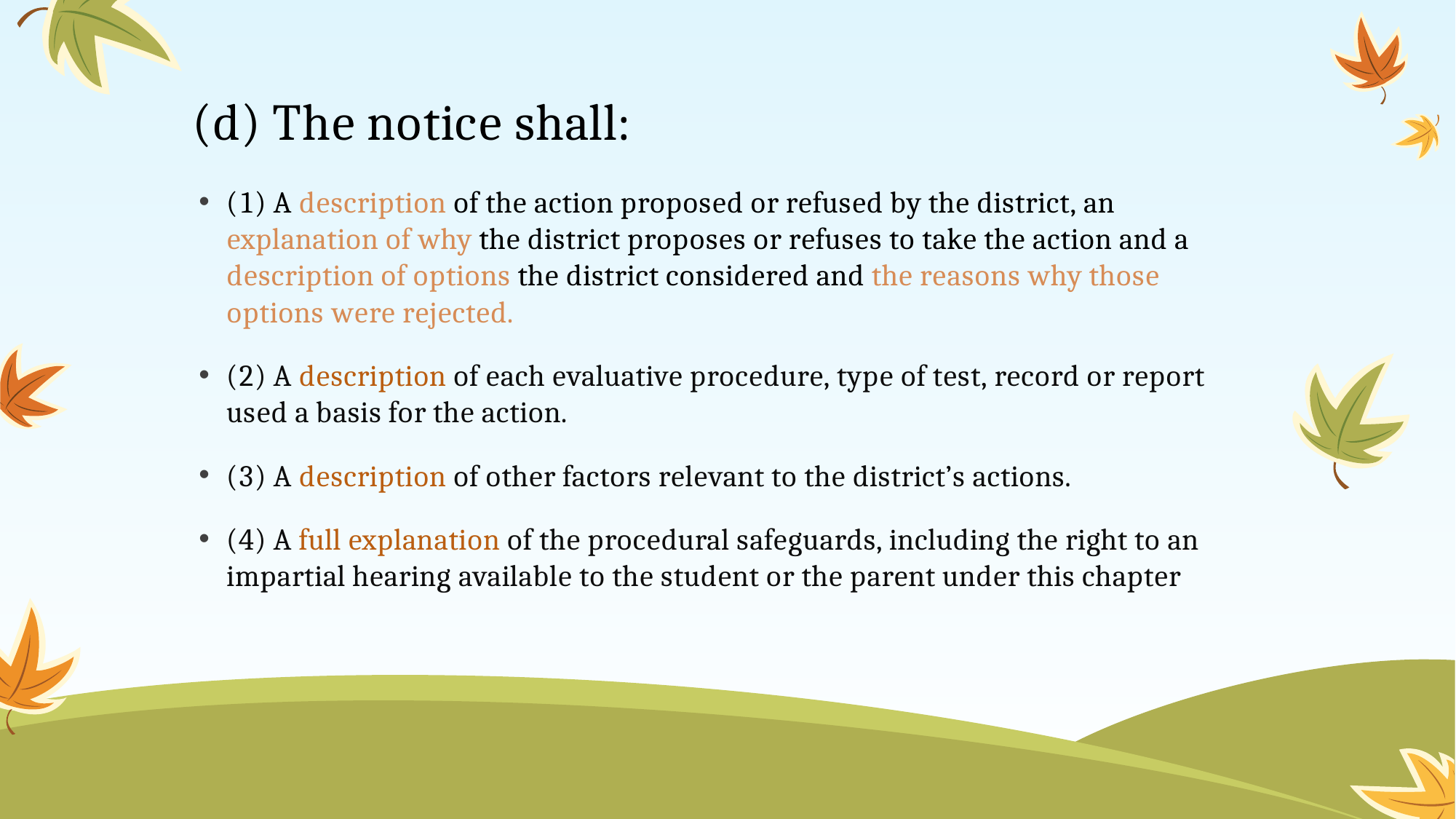

# (d) The notice shall:
(1) A description of the action proposed or refused by the district, an explanation of why the district proposes or refuses to take the action and a description of options the district considered and the reasons why those options were rejected.
(2) A description of each evaluative procedure, type of test, record or report used a basis for the action.
(3) A description of other factors relevant to the district’s actions.
(4) A full explanation of the procedural safeguards, including the right to an impartial hearing available to the student or the parent under this chapter